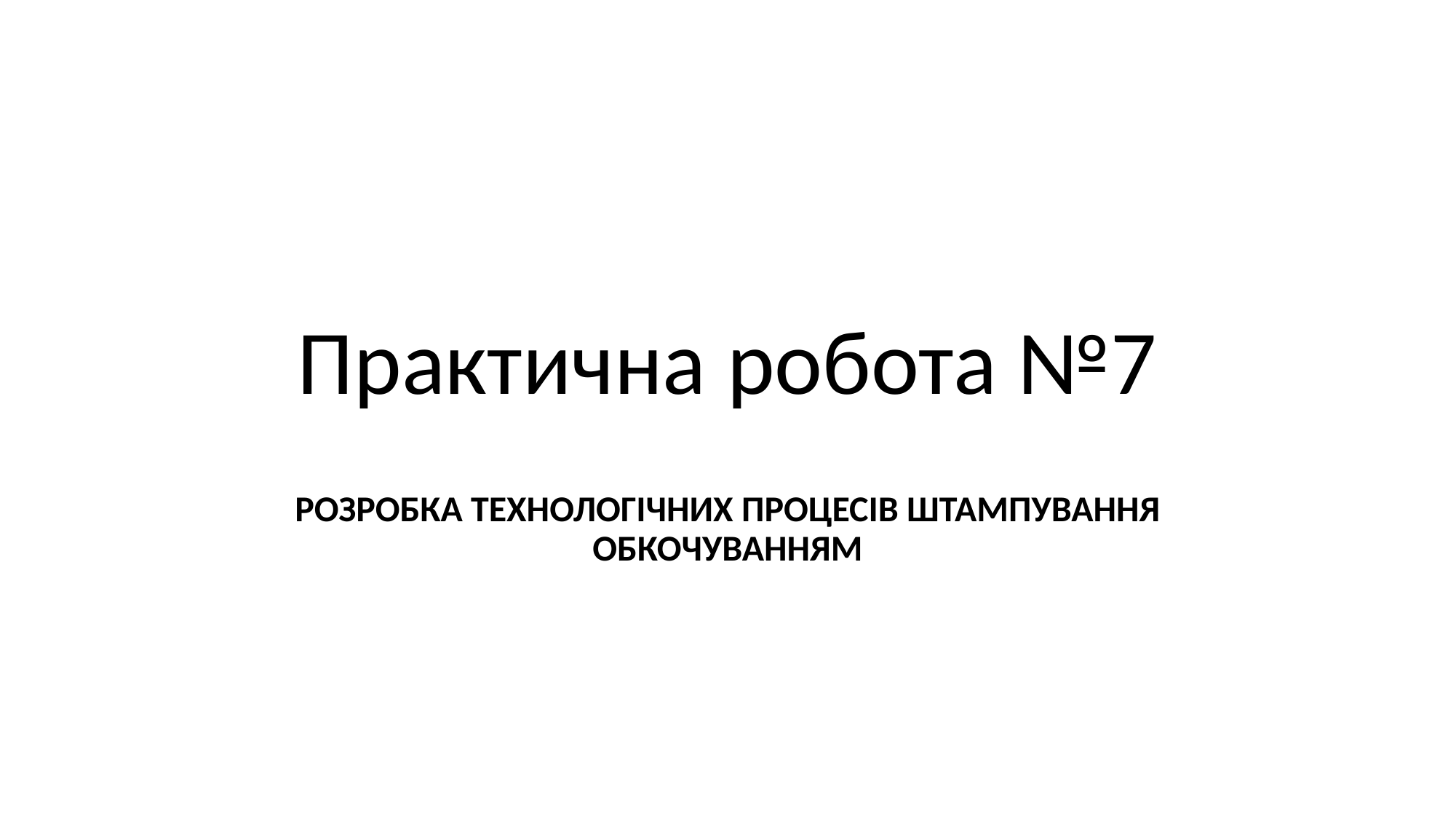

# Практична робота №7

РОЗРОБКА ТЕХНОЛОГІЧНИХ ПРОЦЕСІВ ШТАМПУВАННЯ ОБКОЧУВАННЯМ